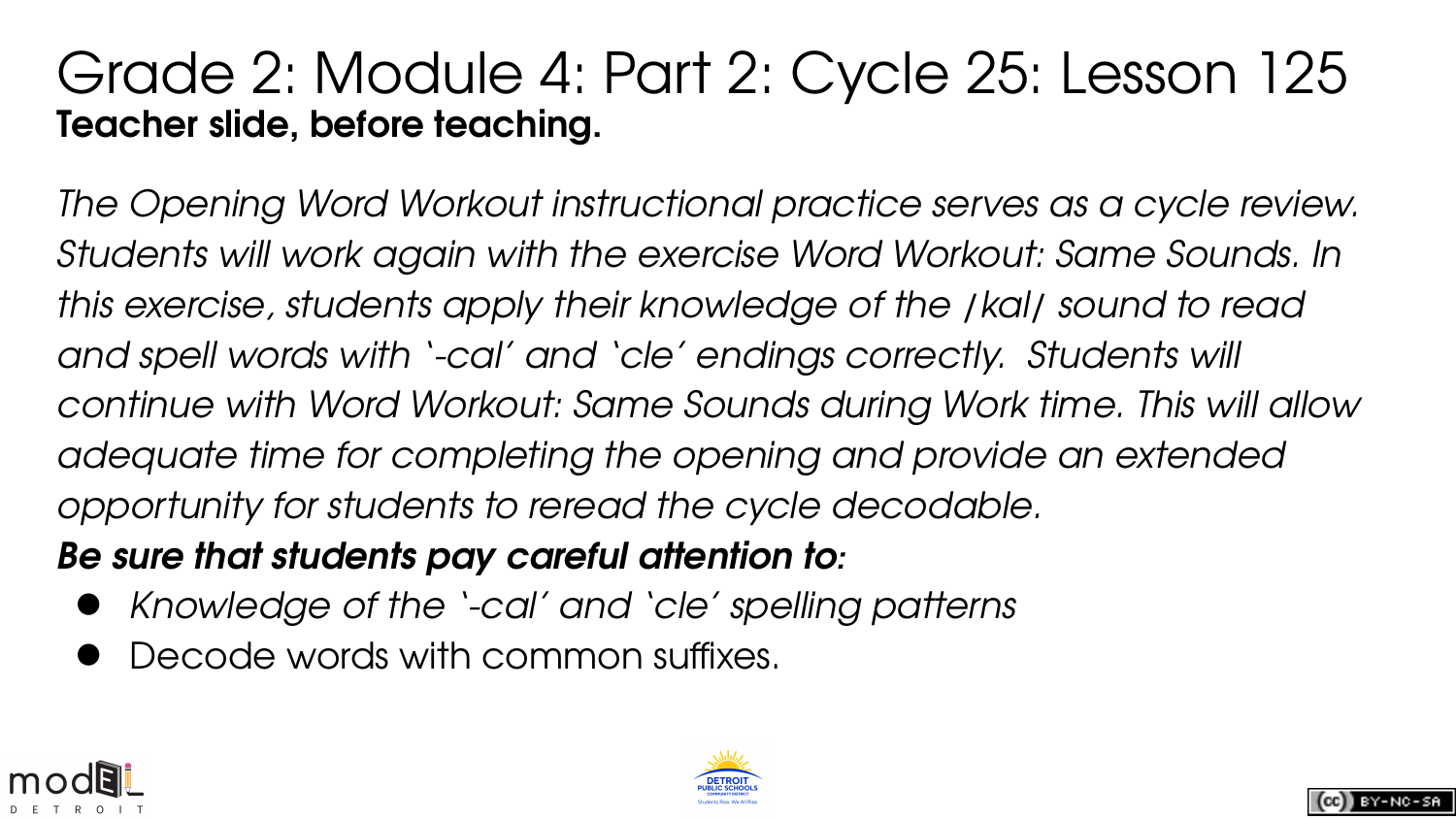

# Grade 2: Module 4: Part 2: Cycle 25: Lesson 125
Teacher slide, before teaching.

The Opening Word Workout instructional practice serves as a cycle review. Students will work again with the exercise Word Workout: Same Sounds. In this exercise, students apply their knowledge of the /kal/ sound to read and spell words with ‘-cal’ and ‘cle’ endings correctly.  Students will continue with Word Workout: Same Sounds during Work time. This will allow adequate time for completing the opening and provide an extended opportunity for students to reread the cycle decodable.
Be sure that students pay careful attention to:
Knowledge of the ‘-cal’ and ‘cle’ spelling patterns
Decode words with common suffixes.